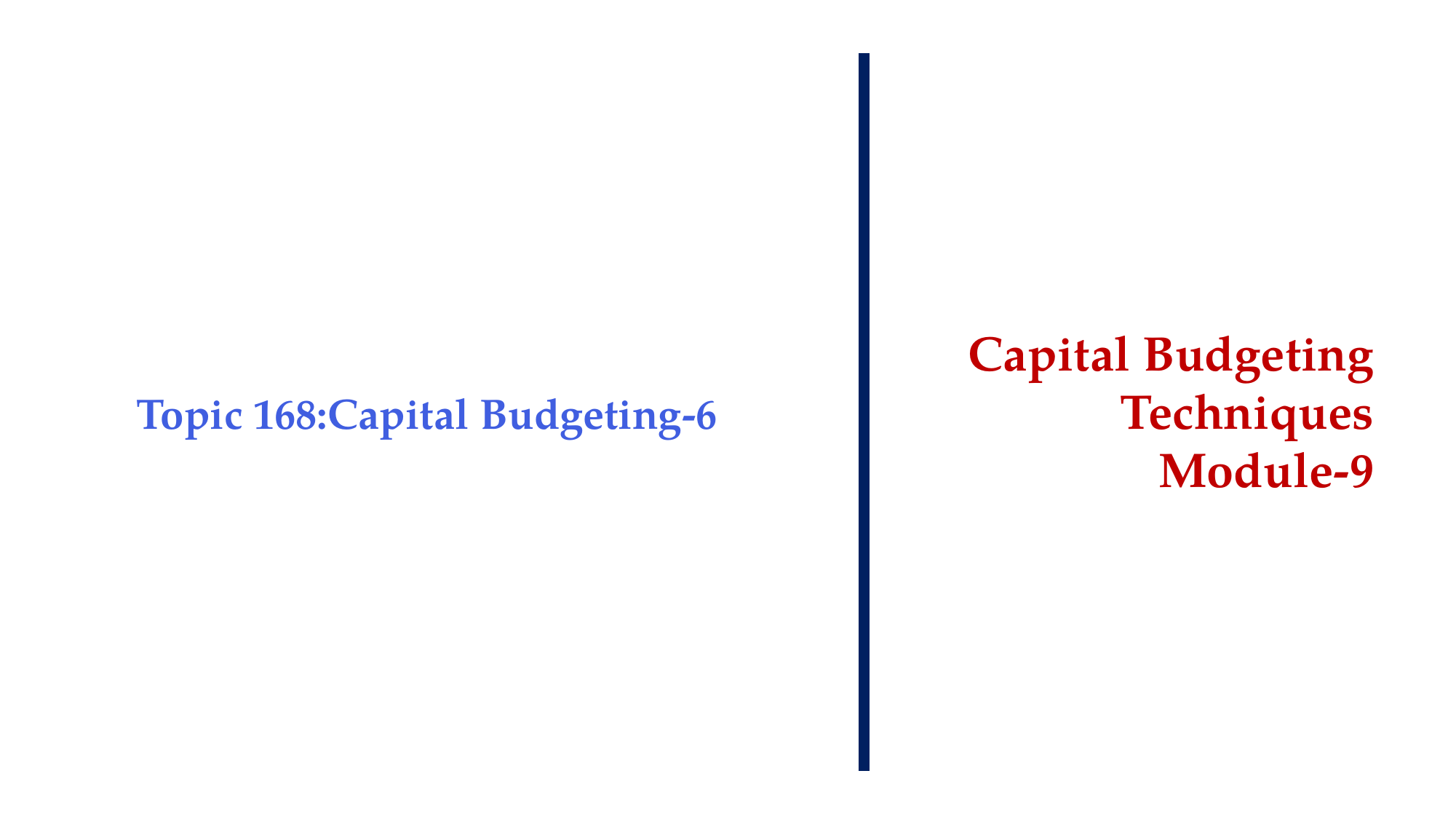

Topic 168:Capital Budgeting-6
Capital Budgeting Techniques
Module-9